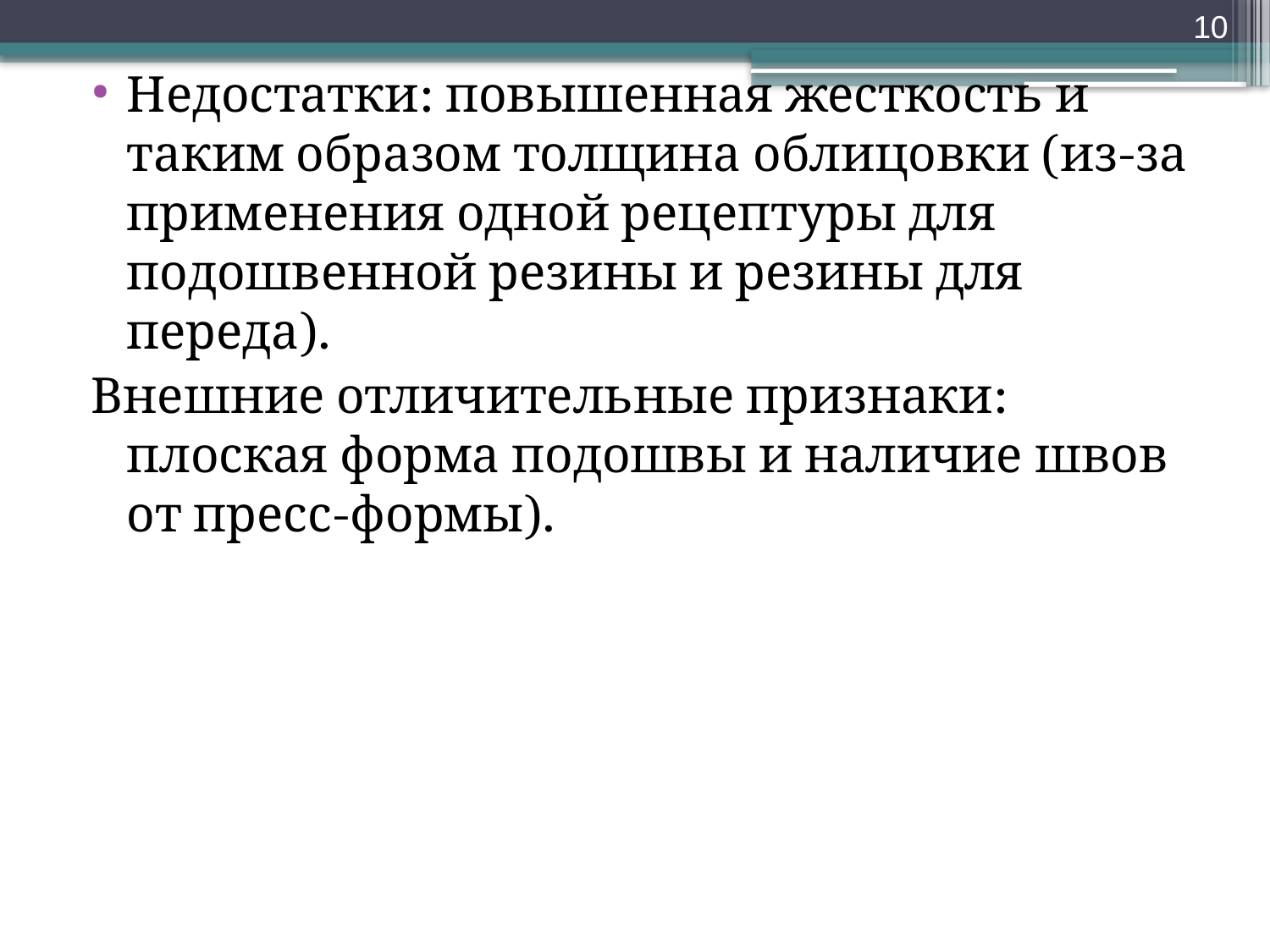

10
Недостатки: повышенная жесткость и таким образом толщина облицовки (из-за применения одной рецептуры для подошвенной резины и резины для переда).
Внешние отличительные признаки: плоская форма подошвы и наличие швов от пресс-формы).